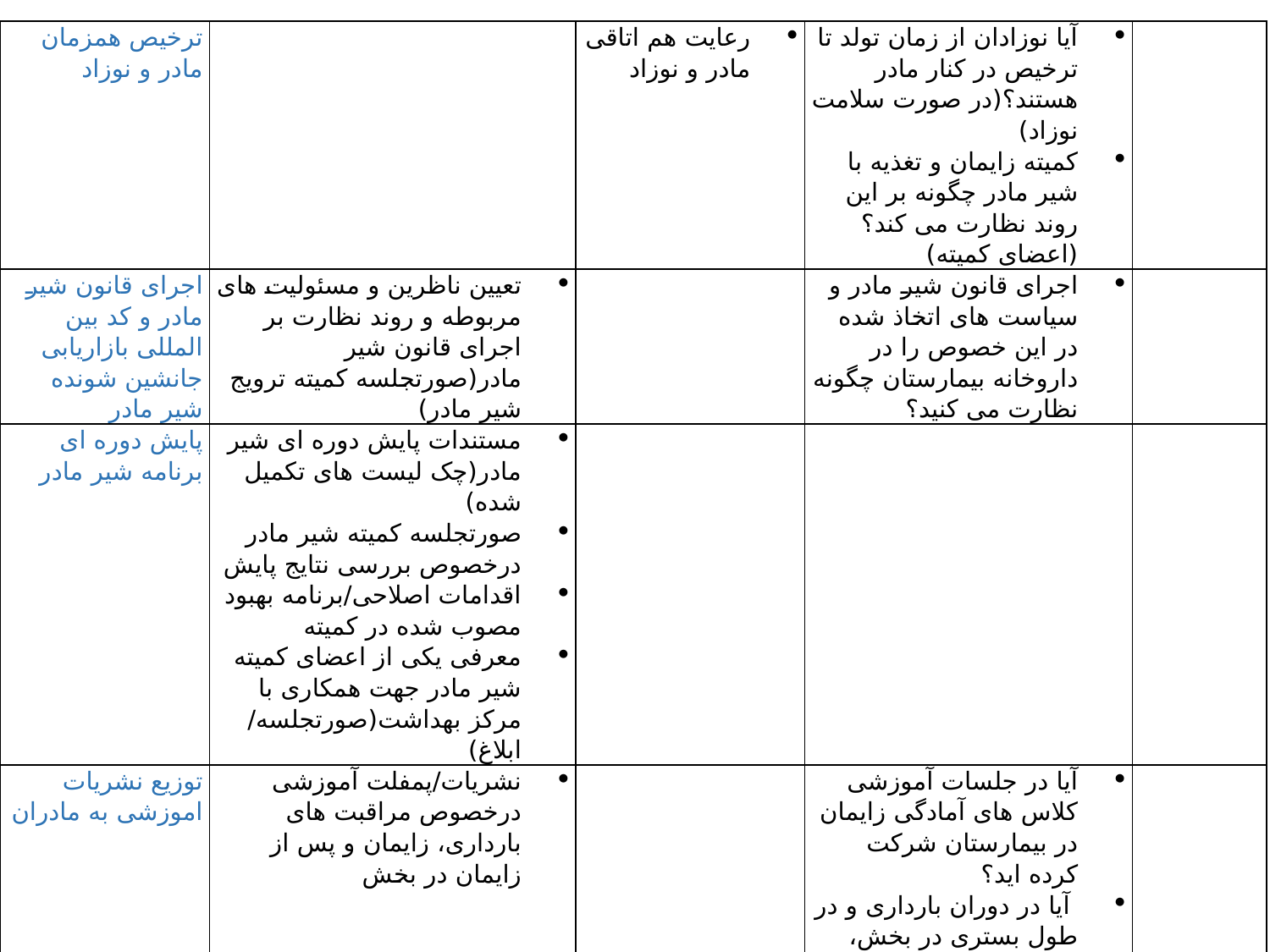

| ترخیص همزمان مادر و نوزاد |  | رعایت هم اتاقی مادر و نوزاد | آیا نوزادان از زمان تولد تا ترخیص در کنار مادر هستند؟(در صورت سلامت نوزاد) کمیته زایمان و تغذیه با شیر مادر چگونه بر این روند نظارت می کند؟(اعضای کمیته) |  |
| --- | --- | --- | --- | --- |
| اجرای قانون شیر مادر و کد بین المللی بازاریابی جانشین شونده شیر مادر | تعیین ناظرین و مسئولیت های مربوطه و روند نظارت بر اجرای قانون شیر مادر(صورتجلسه کمیته ترویج شیر مادر) |  | اجرای قانون شیر مادر و سیاست های اتخاذ شده در این خصوص را در داروخانه بیمارستان چگونه نظارت می کنید؟ |  |
| پایش دوره ای برنامه شیر مادر | مستندات پایش دوره ای شیر مادر(چک لیست های تکمیل شده) صورتجلسه کمیته شیر مادر درخصوص بررسی نتایج پایش اقدامات اصلاحی/برنامه بهبود مصوب شده در کمیته معرفی یکی از اعضای کمیته شیر مادر جهت همکاری با مرکز بهداشت(صورتجلسه/ ابلاغ) |  |  |  |
| توزیع نشریات اموزشی به مادران | نشریات/پمفلت آموزشی درخصوص مراقبت های بارداری، زایمان و پس از زایمان در بخش |  | آیا در جلسات آموزشی کلاس های آمادگی زایمان در بیمارستان شرکت کرده اید؟ آیا در دوران بارداری و در طول بستری در بخش، درخصوص مراقبت از خودتان جزوه اموزشی دریافت کرده اید؟ |  |